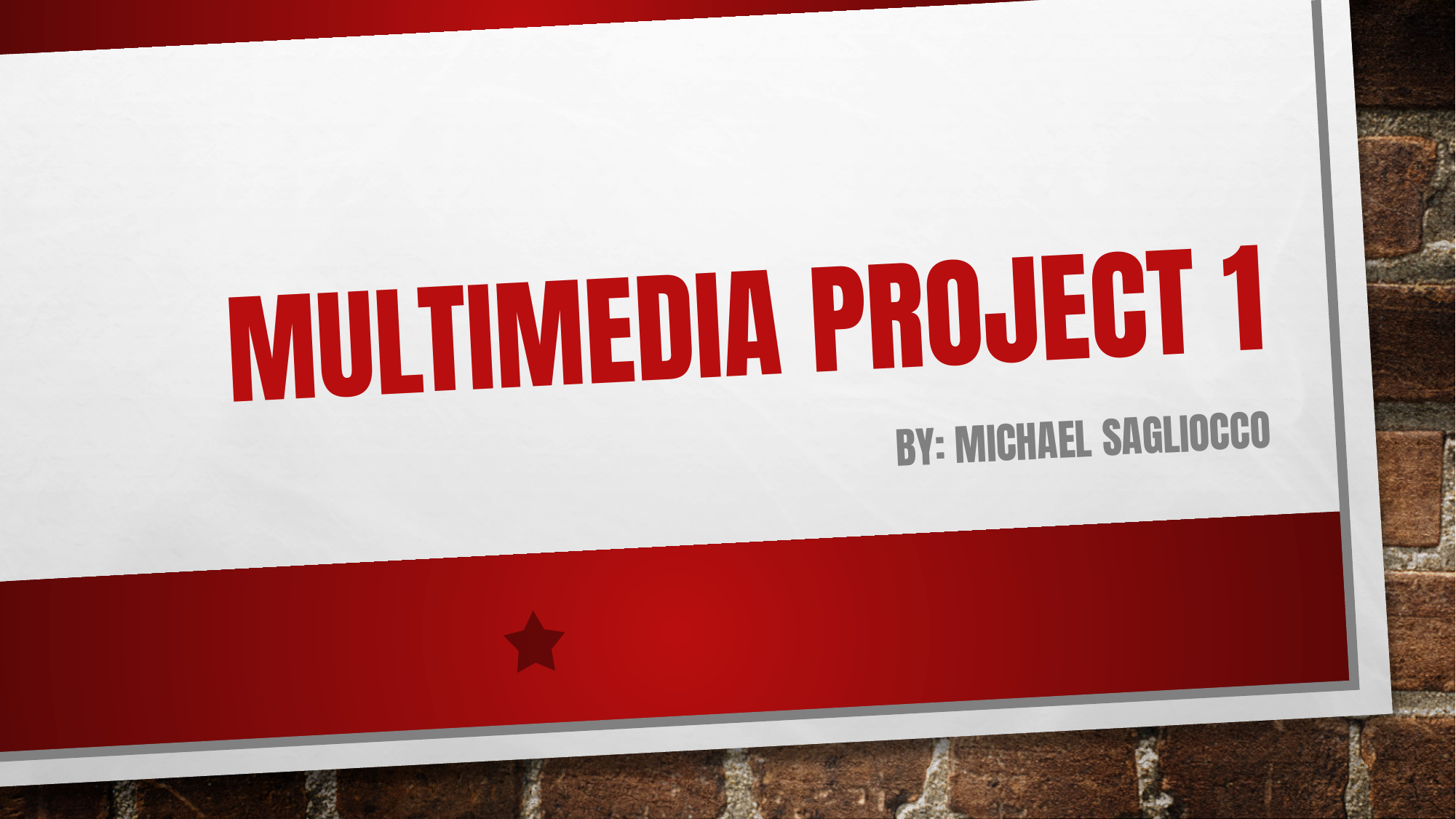

# Multimedia project 1
By: Michael sagliocco